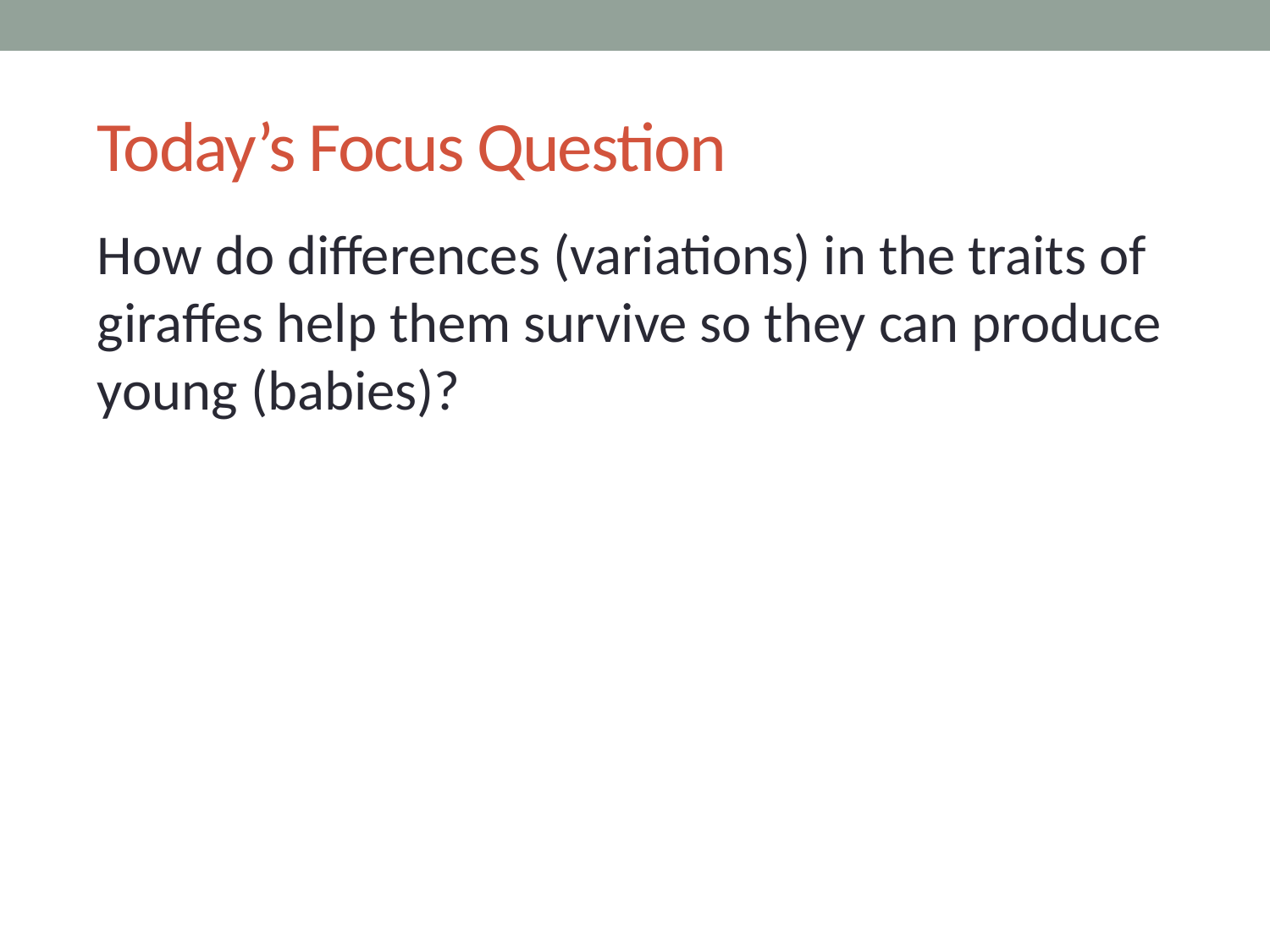

# Today’s Focus Question
How do differences (variations) in the traits of giraffes help them survive so they can produce young (babies)?